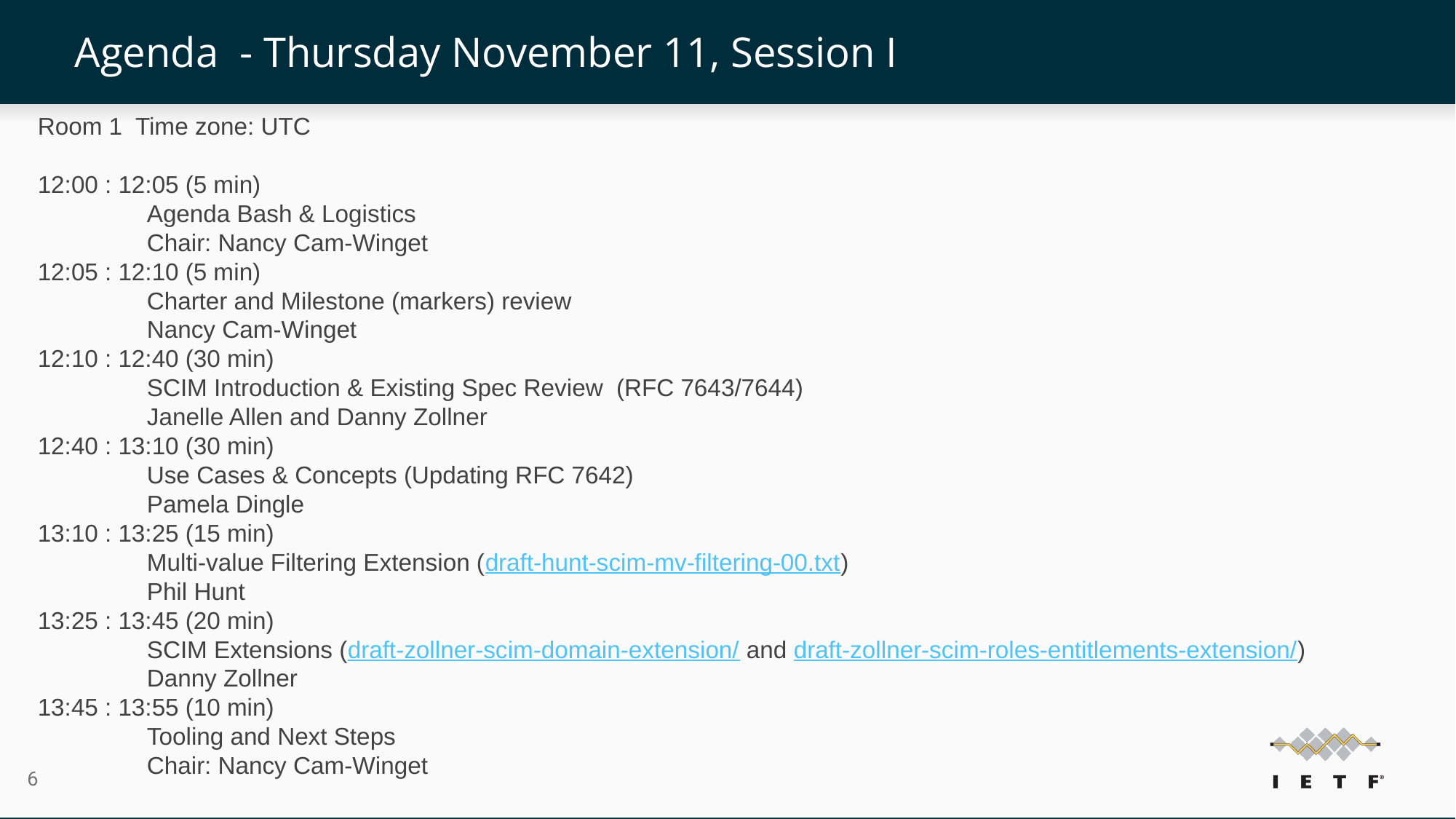

# Agenda  - Thursday November 11, Session I
Room 1  Time zone: UTC

12:00 : 12:05 (5 min)
	Agenda Bash & Logistics
        	Chair: Nancy Cam-Winget
12:05 : 12:10 (5 min)
	Charter and Milestone (markers) review
	Nancy Cam-Winget
12:10 : 12:40 (30 min)
	SCIM Introduction & Existing Spec Review  (RFC 7643/7644)
	Janelle Allen and Danny Zollner
12:40 : 13:10 (30 min)
	Use Cases & Concepts (Updating RFC 7642)
	Pamela Dingle
13:10 : 13:25 (15 min)
	Multi-value Filtering Extension (draft-hunt-scim-mv-filtering-00.txt)
	Phil Hunt
13:25 : 13:45 (20 min)
	SCIM Extensions (draft-zollner-scim-domain-extension/ and draft-zollner-scim-roles-entitlements-extension/)
	Danny Zollner
13:45 : 13:55 (10 min)
	Tooling and Next Steps
	Chair: Nancy Cam-Winget
6